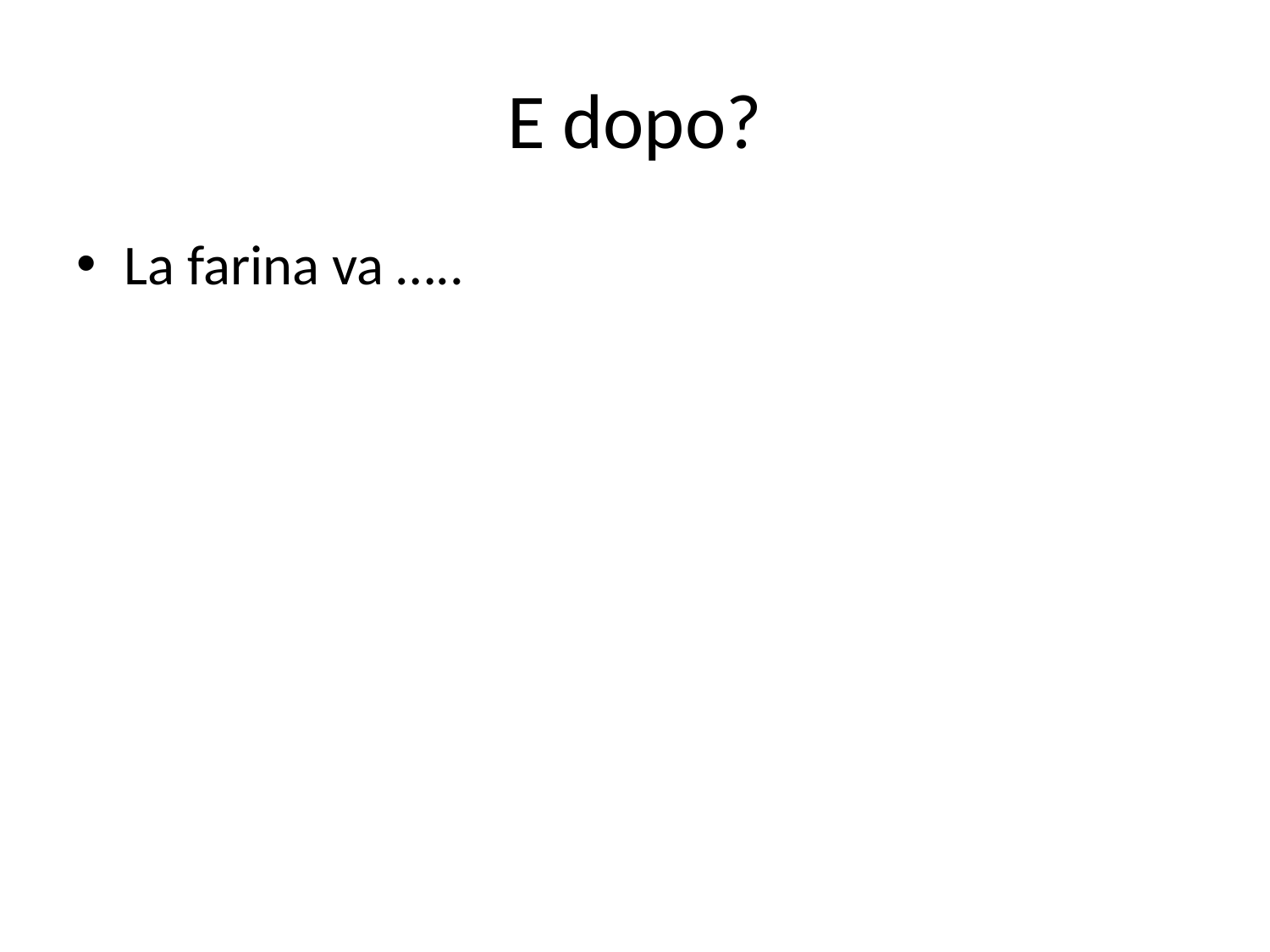

# E dopo?
La farina va …..